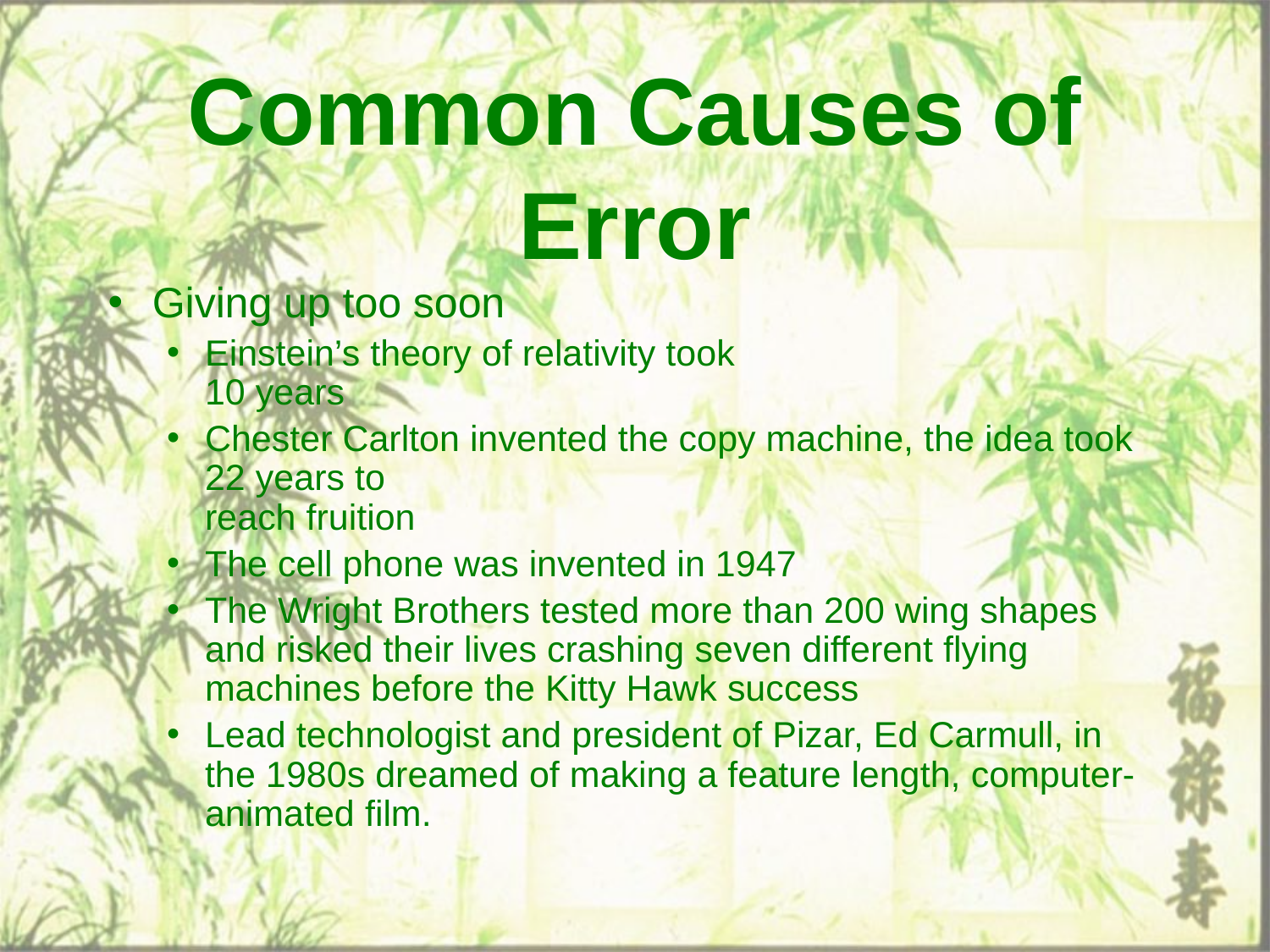

# Common Causes of Error
Giving up too soon
Einstein’s theory of relativity took
10 years
Chester Carlton invented the copy machine, the idea took 22 years to
reach fruition
The cell phone was invented in 1947
The Wright Brothers tested more than 200 wing shapes and risked their lives crashing seven different flying machines before the Kitty Hawk success
Lead technologist and president of Pizar, Ed Carmull, in the 1980s dreamed of making a feature length, computer-animated film.